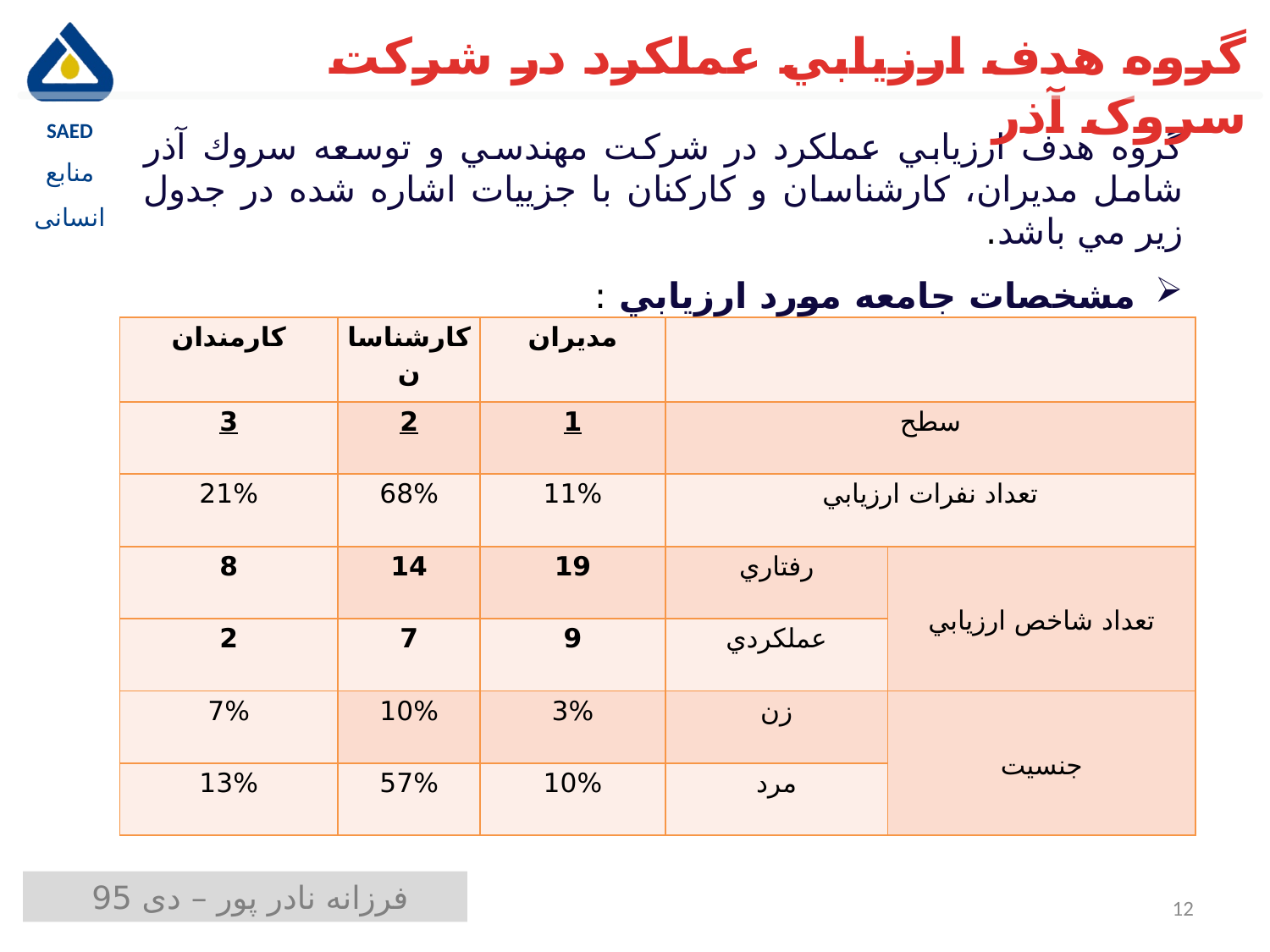

گروه هدف ارزيابي عملكرد در شرکت سروک آذر
گروه هدف ارزيابي عملكرد در شركت مهندسي و توسعه سروك آذر شامل مديران، كارشناسان و كاركنان با جزييات اشاره شده در جدول زیر مي باشد.

مشخصات جامعه مورد ارزيابي :

| كارمندان | كارشناسان | مديران |  |  |
| --- | --- | --- | --- | --- |
| 3 | 2 | 1 | سطح |  |
| 21% | 68% | 11% | تعداد نفرات ارزيابي |  |
| 8 | 14 | 19 | رفتاري | تعداد شاخص ارزيابي |
| 2 | 7 | 9 | عملكردي |  |
| 7% | 10% | 3% | زن | جنسيت |
| 13% | 57% | 10% | مرد |  |
12